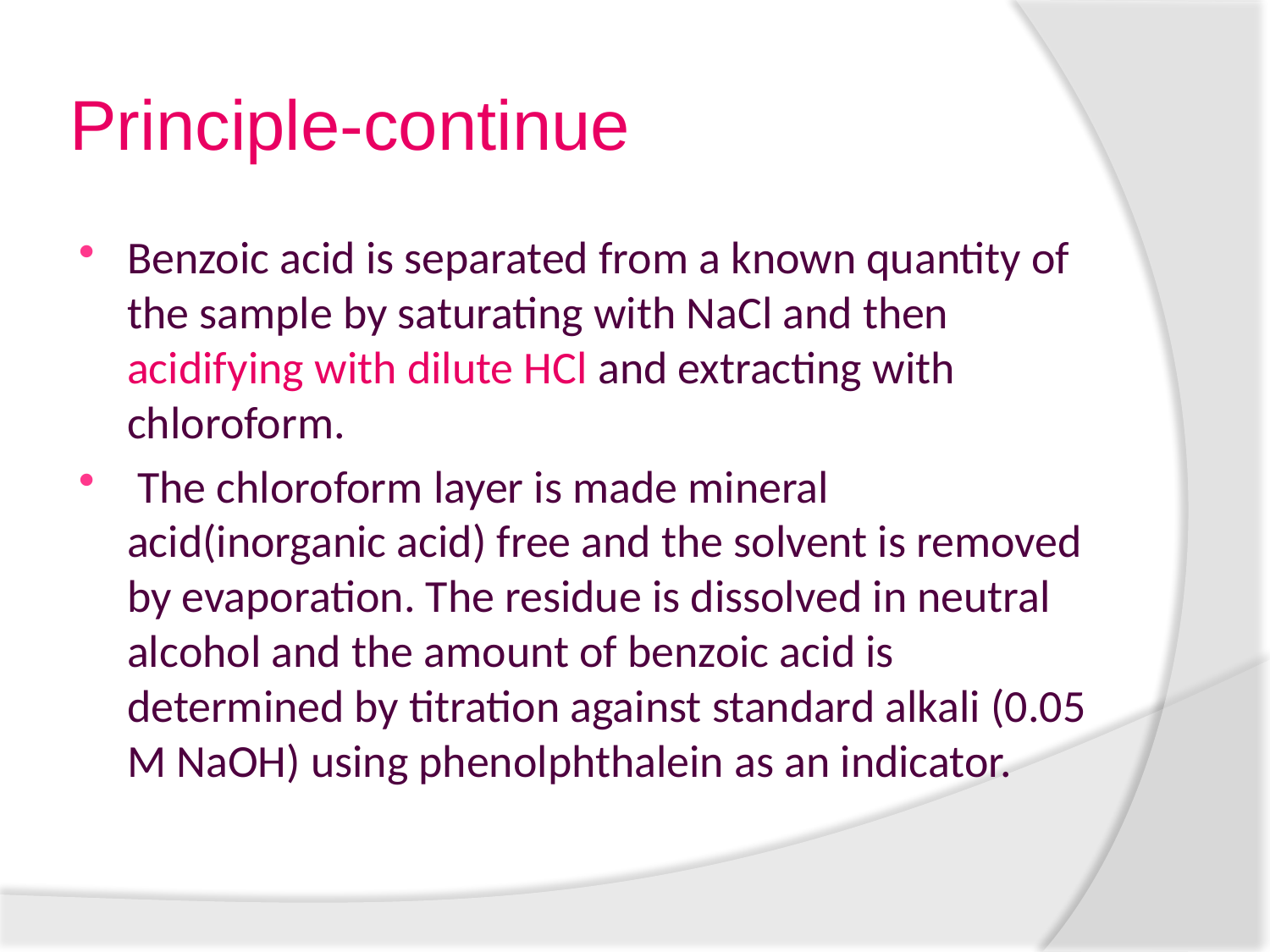

# Principle-continue
Benzoic acid is separated from a known quantity of the sample by saturating with NaCl and then acidifying with dilute HCl and extracting with chloroform.
 The chloroform layer is made mineral acid(inorganic acid) free and the solvent is removed by evaporation. The residue is dissolved in neutral alcohol and the amount of benzoic acid is determined by titration against standard alkali (0.05 M NaOH) using phenolphthalein as an indicator.